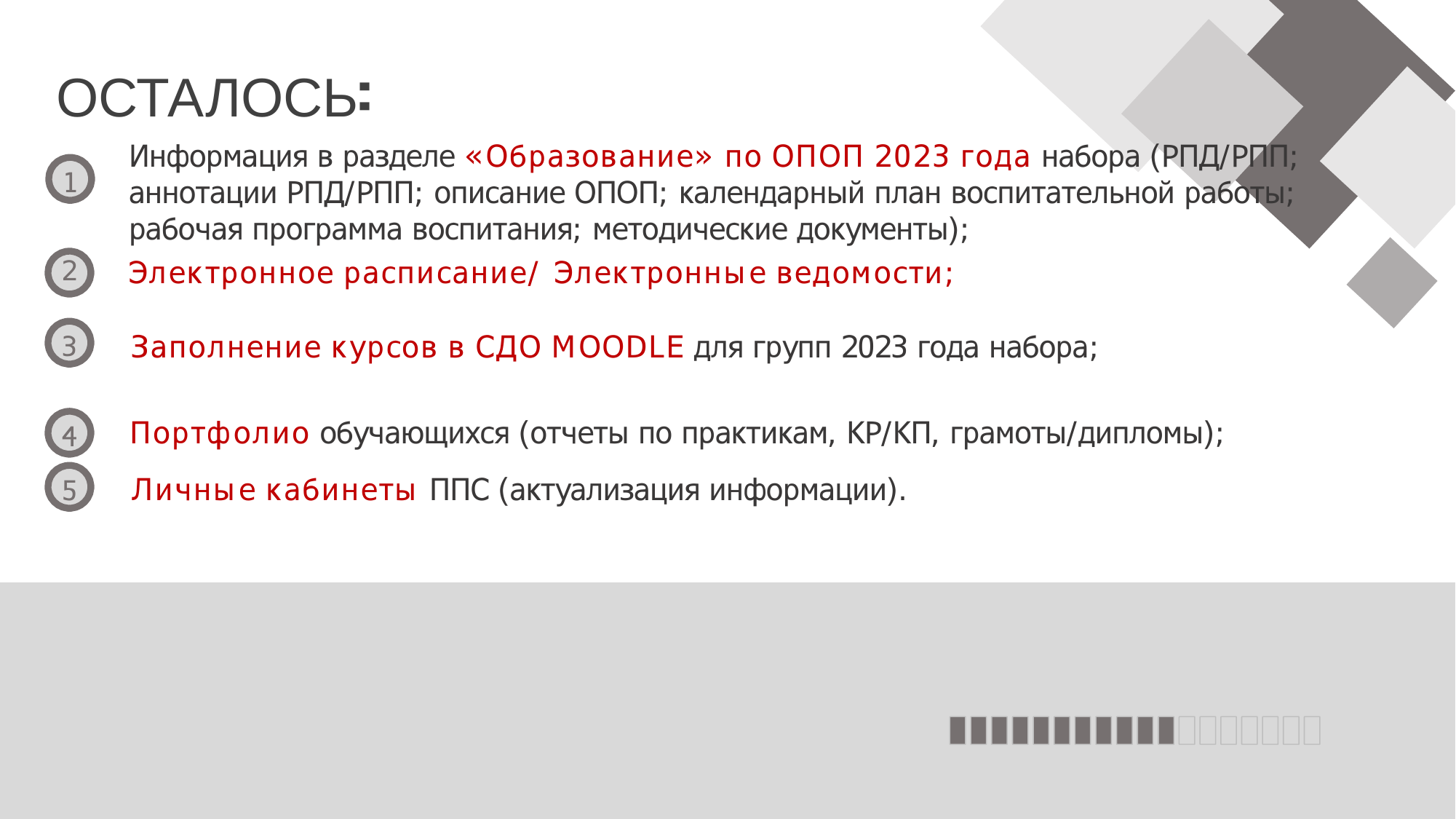

# ОСТАЛОСЬ:

Информация в разделе «Образование» по ОПОП 2023 года набора (РПД/РПП; аннотации РПД/РПП; описание ОПОП; календарный план воспитательной работы; рабочая программа воспитания; методические документы);
Электронное расписание/ Электронные ведомости;

1

2

Заполнение курсов в СДО МOODLE для групп 2023 года набора;
3

Портфолио обучающихся (отчеты по практикам, КР/КП, грамоты/дипломы);
4
5

Личные кабинеты ППС (актуализация информации).